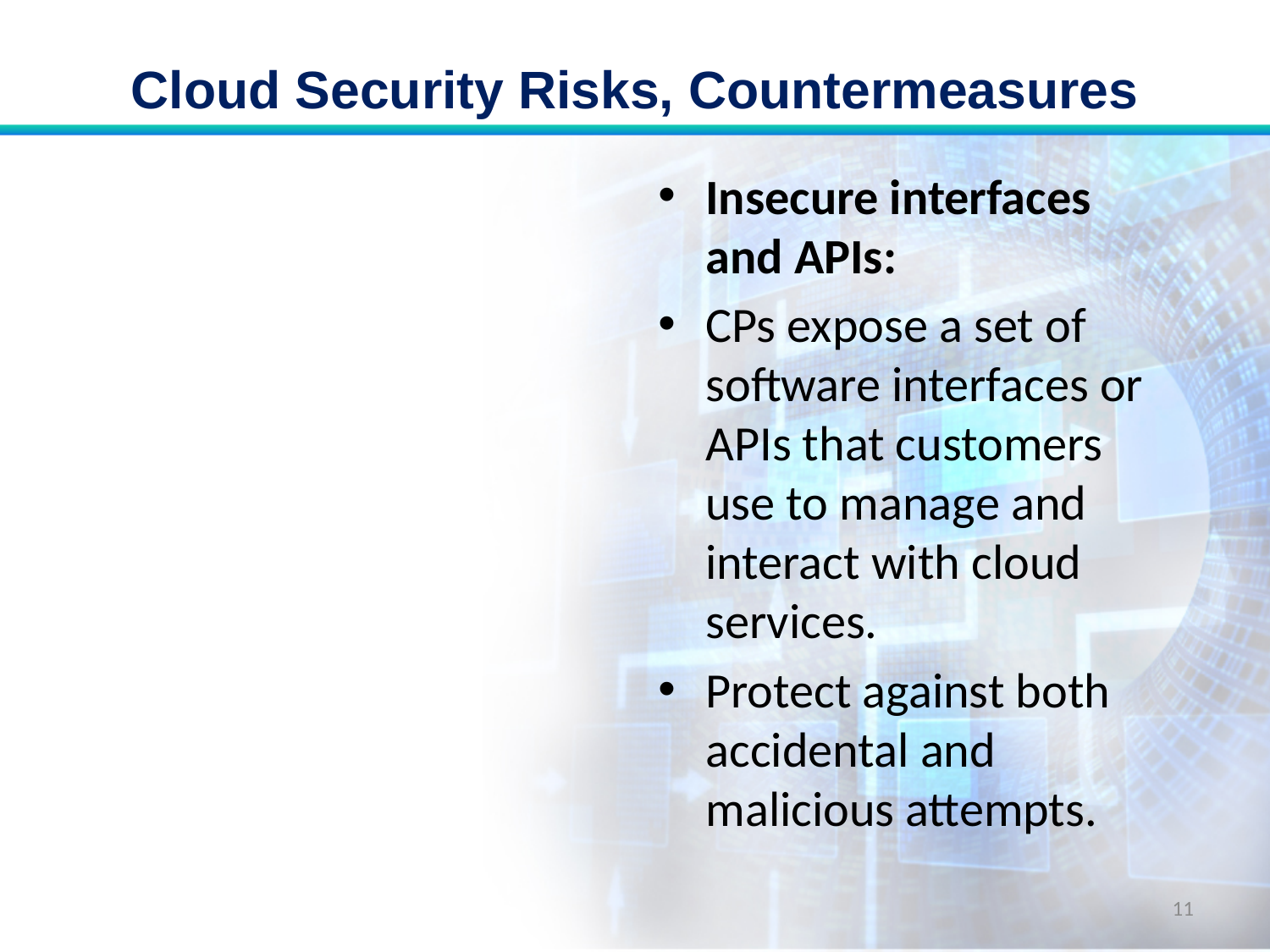

# Cloud Security Risks, Countermeasures
Insecure interfaces and APIs:
CPs expose a set of software interfaces or APIs that customers use to manage and interact with cloud services.
Protect against both accidental and malicious attempts.

11